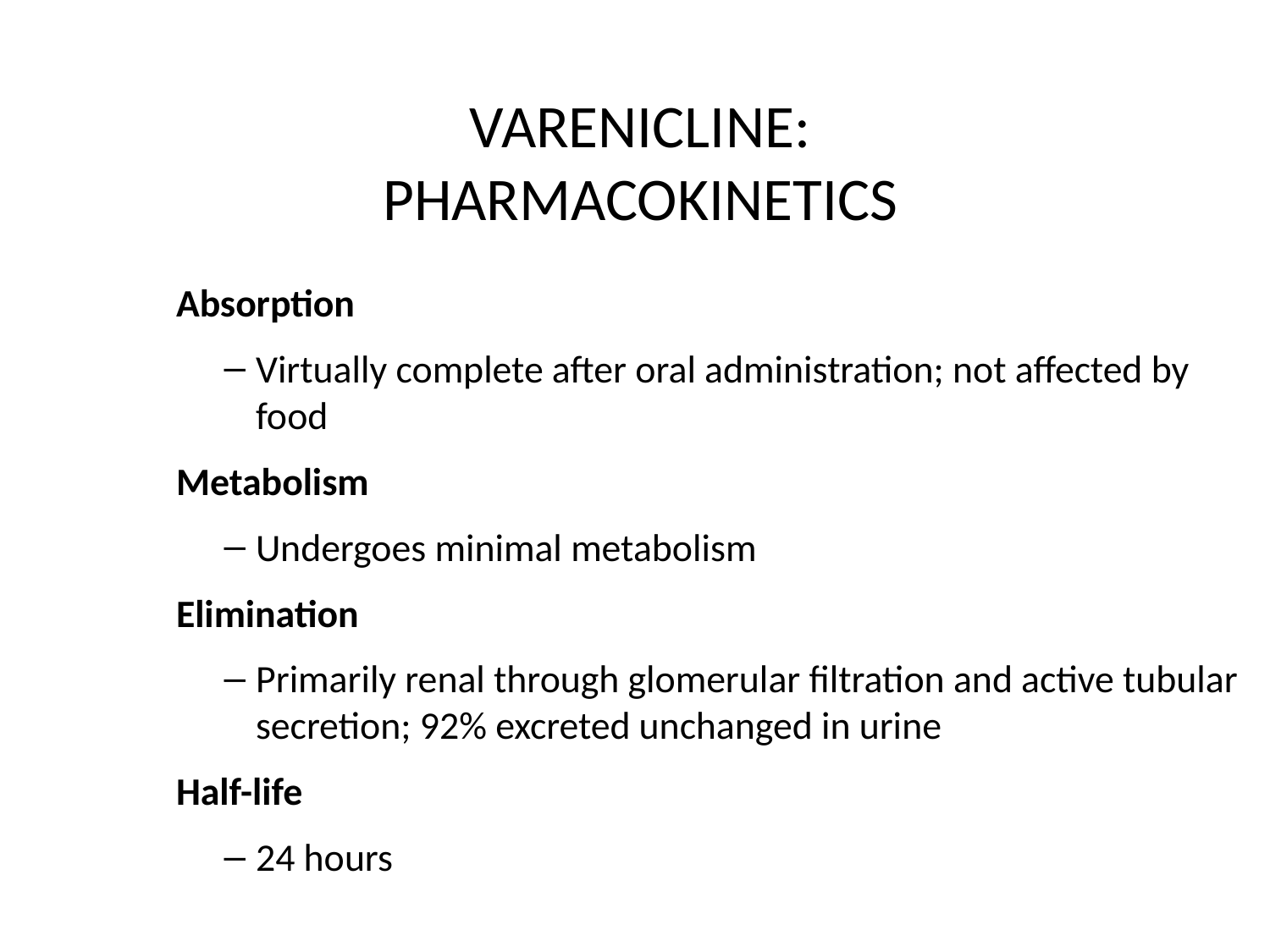

VARENICLINE:
PHARMACOKINETICS
Absorption
Virtually complete after oral administration; not affected by food
Metabolism
Undergoes minimal metabolism
Elimination
Primarily renal through glomerular filtration and active tubular secretion; 92% excreted unchanged in urine
Half-life
24 hours